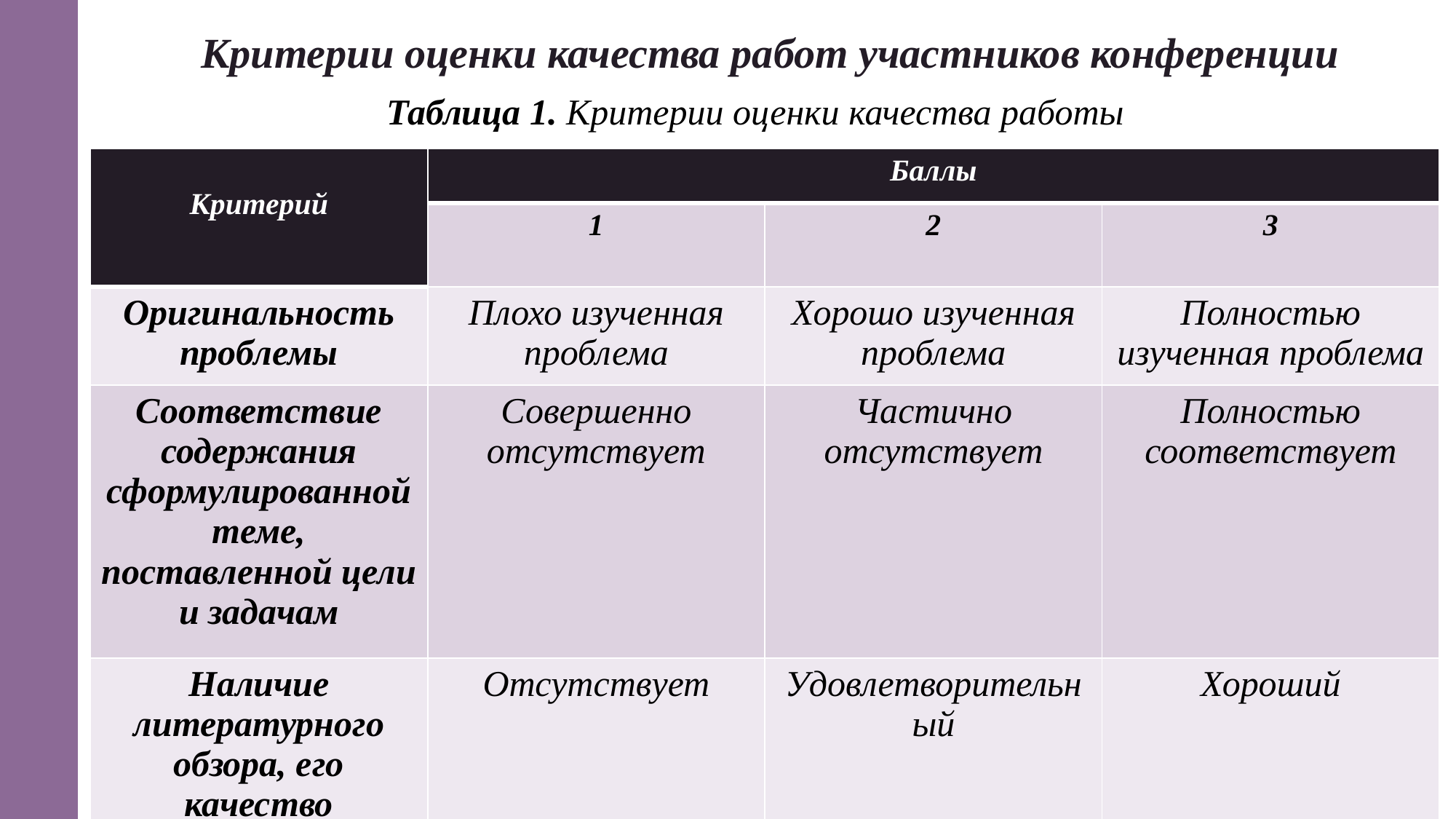

Критерии оценки качества работ участников конференции
Таблица 1. Критерии оценки качества работы
| Критерий | Баллы |  |  |
| --- | --- | --- | --- |
|  | 1 | 2 | 3 |
| Оригинальность проблемы | Плохо изученная проблема | Хорошо изученная проблема | Полностью изученная проблема |
| Соответствие содержания сформулированной теме, поставленной цели и задачам | Совершенно отсутствует | Частично отсутствует | Полностью соответствует |
| Наличие литературного обзора, его качество | Отсутствует | Удовлетворительный | Хороший |